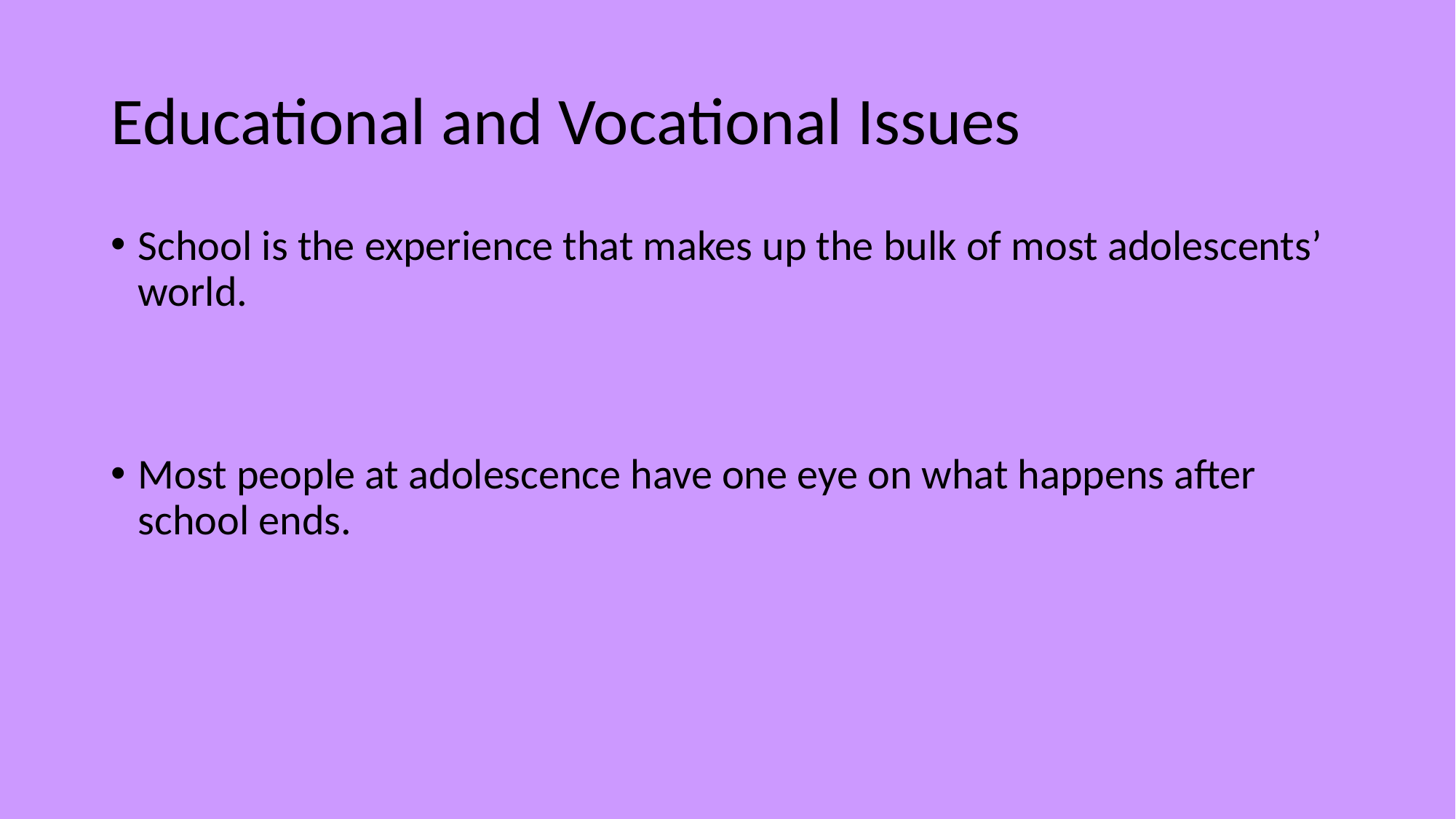

# Educational and Vocational Issues
School is the experience that makes up the bulk of most adolescents’ world.

Most people at adolescence have one eye on what happens after school ends.